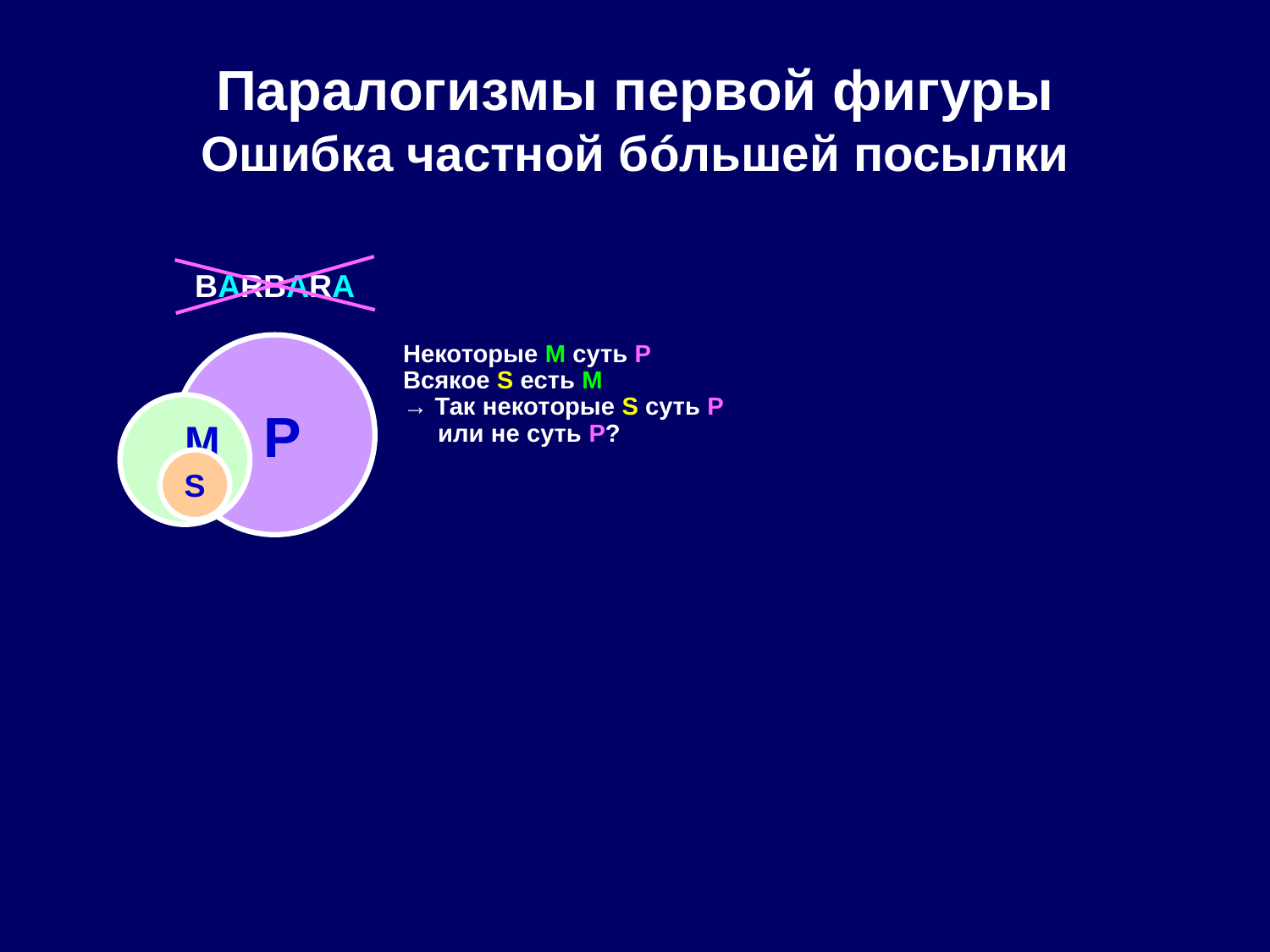

# Паралогизмы первой фигуры Ошибка частной бóльшей посылки
BARBARA
 P
Некоторые M суть P
Всякое S есть M
→ Так некоторые S суть P
     или не суть P?
      M
S